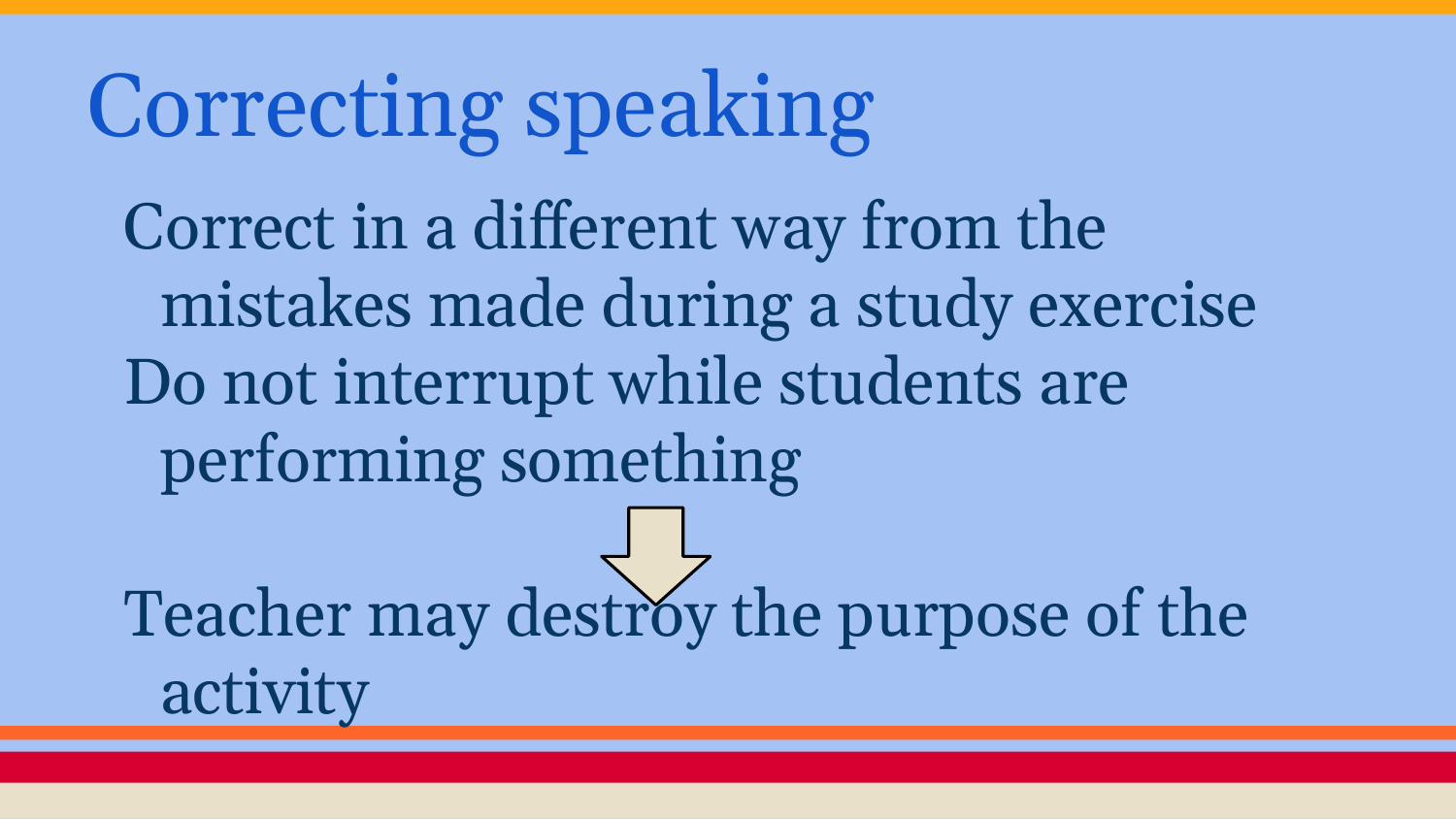

# Correcting speaking
Correct in a different way from the mistakes made during a study exercise
Do not interrupt while students are performing something

Teacher may destroy the purpose of the activity